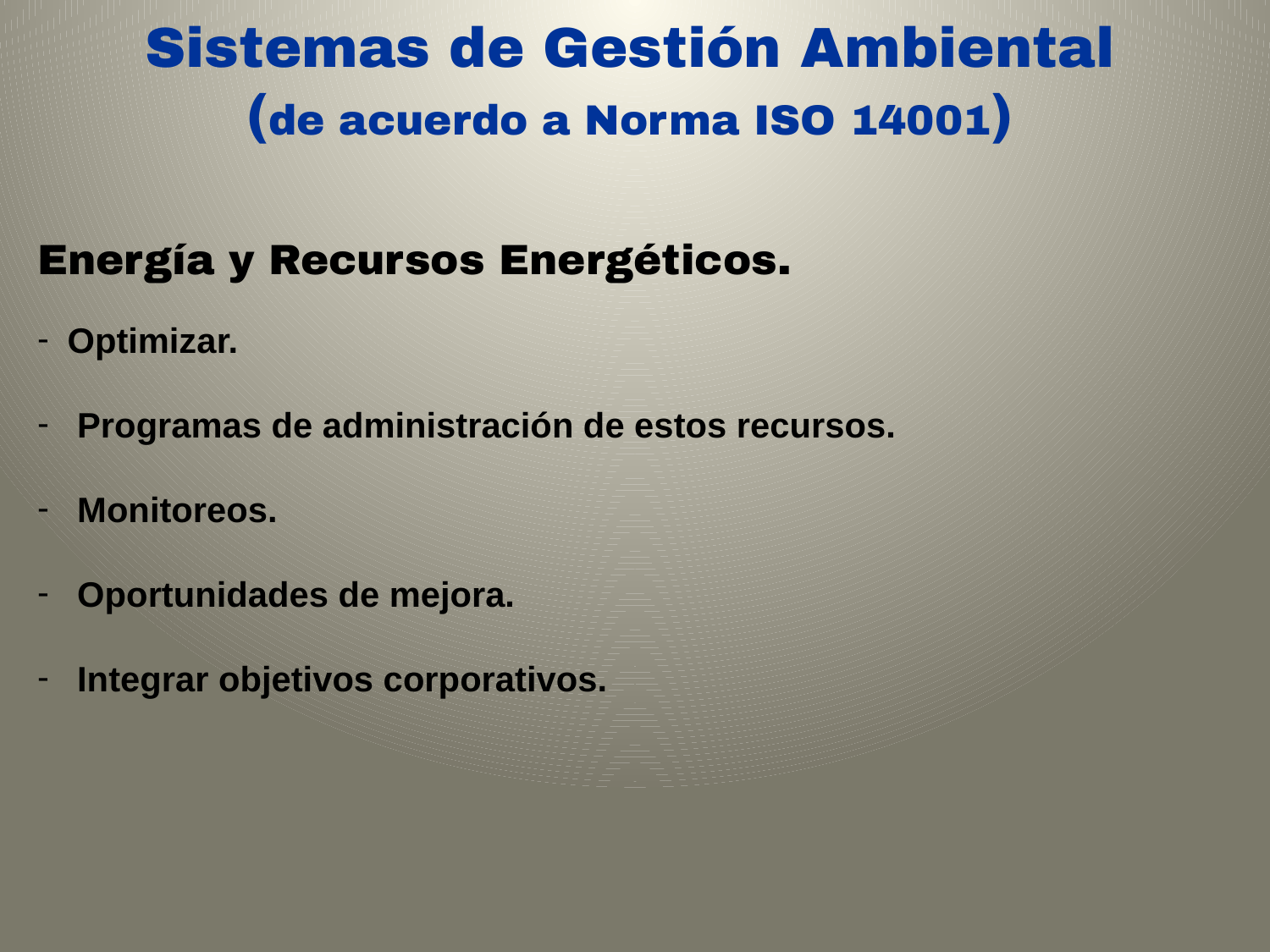

Sistemas de Gestión Ambiental
(de acuerdo a Norma ISO 14001)
Energía y Recursos Energéticos.

Optimizar.

 Programas de administración de estos recursos.

 Monitoreos.

 Oportunidades de mejora.

 Integrar objetivos corporativos.